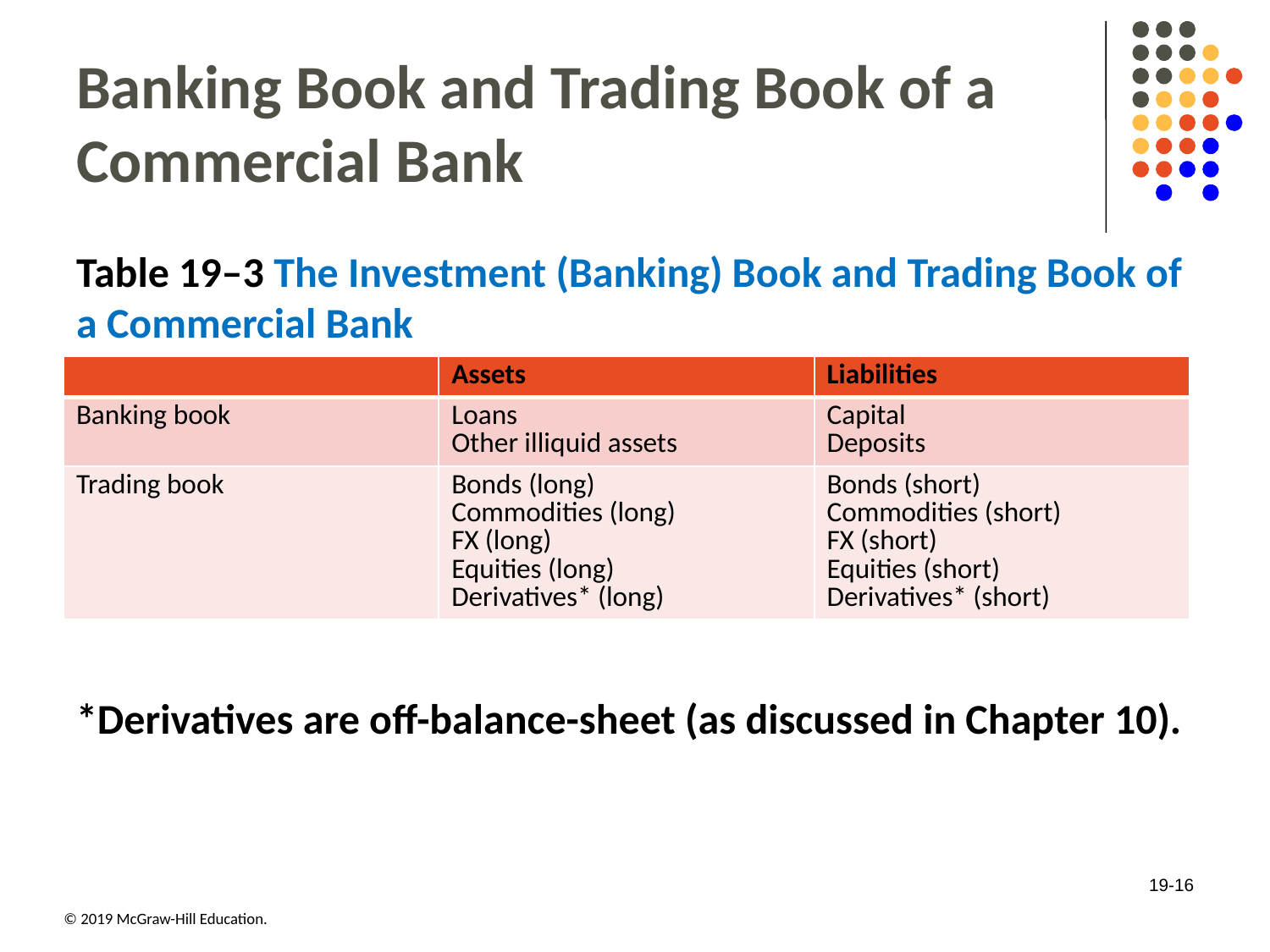

# Banking Book and Trading Book of a Commercial Bank
Table 19–3 The Investment (Banking) Book and Trading Book of a Commercial Bank
| Blank | Assets | Liabilities |
| --- | --- | --- |
| Banking book | Loans Other illiquid assets | Capital Deposits |
| Trading book | Bonds (long) Commodities (long) FX (long) Equities (long) Derivatives\* (long) | Bonds (short) Commodities (short) FX (short) Equities (short) Derivatives\* (short) |
*Derivatives are off-balance-sheet (as discussed in Chapter 10).
19-16